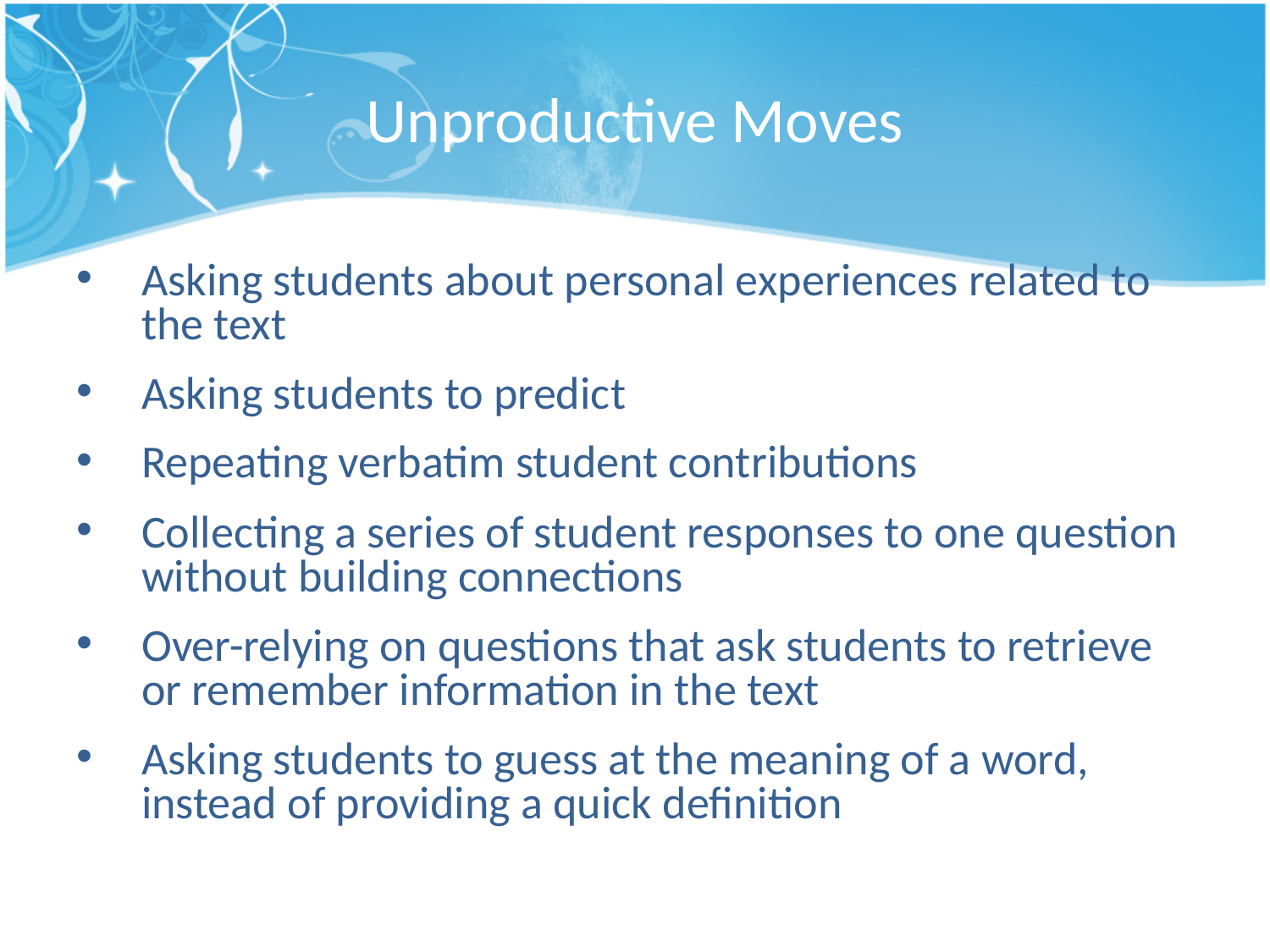

# Unproductive Moves
Asking students about personal experiences related to the text

Asking students to predict

Repeating verbatim student contributions

Collecting a series of student responses to one question without building connections

Over-relying on questions that ask students to retrieve or remember information in the text

Asking students to guess at the meaning of a word, instead of providing a quick definition